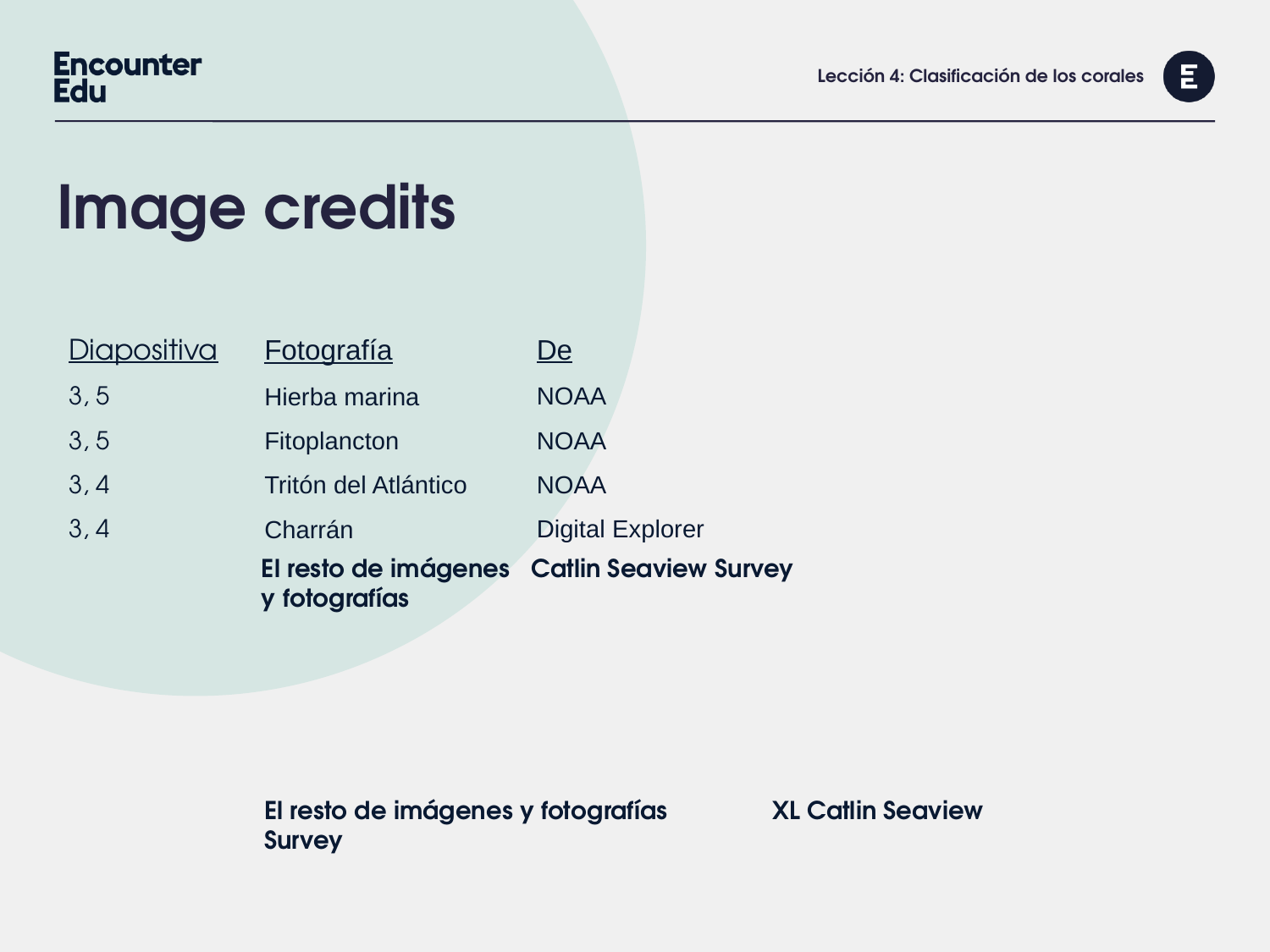

# Lección 4: Clasificación de los corales
Diapositiva
3, 5
3, 5
3, 4
3, 4
De
NOAA
NOAA
NOAA
Digital Explorer

Fotografía
Hierba marina
Fitoplancton
Tritón del Atlántico
Charrán
El resto de imágenes   Catlin Seaview Survey
y fotografías
El resto de imágenes y fotografías 	XL Catlin Seaview Survey